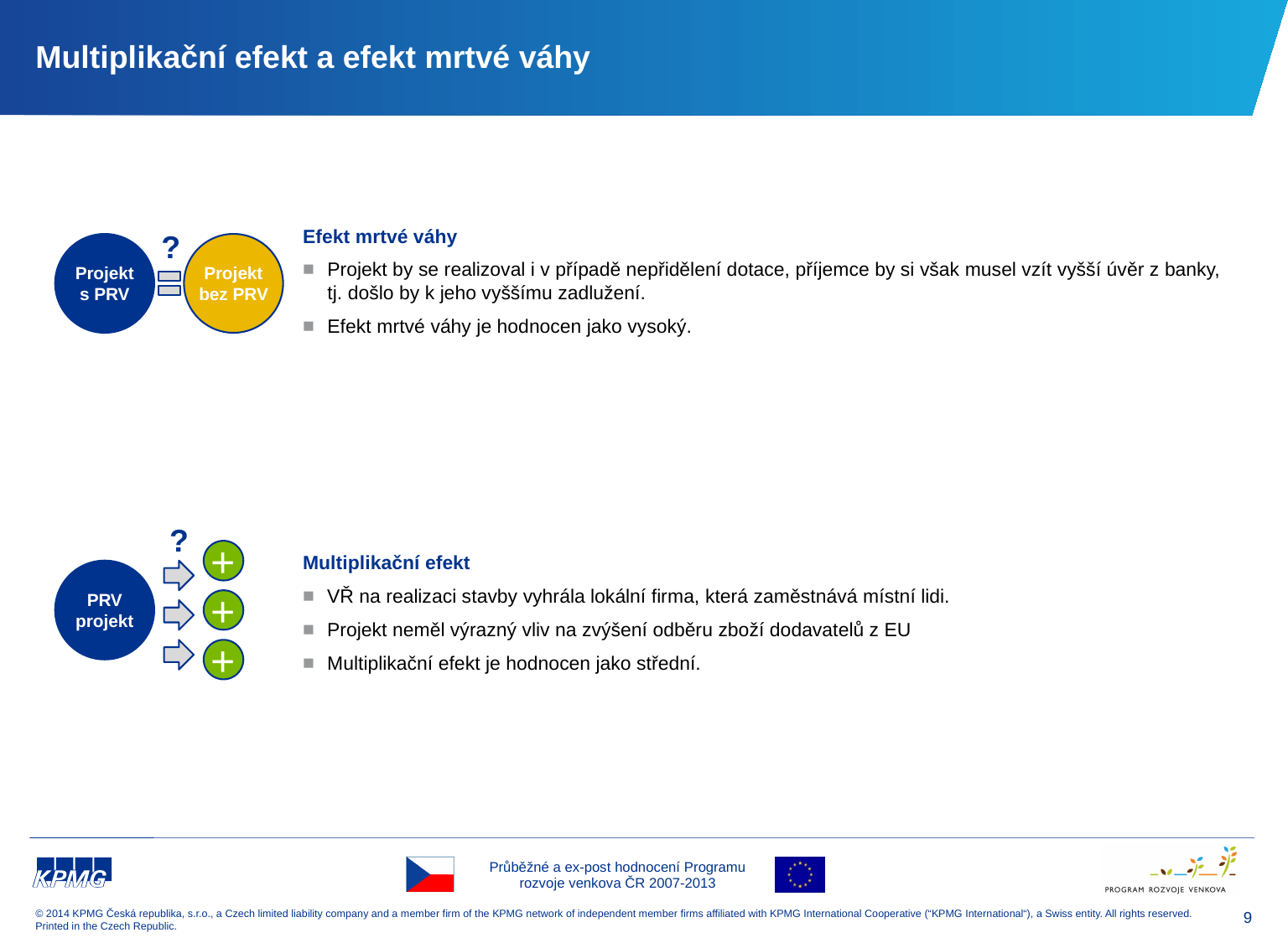

# Multiplikační efekt a efekt mrtvé váhy
Efekt mrtvé váhy
Projekt by se realizoval i v případě nepřidělení dotace, příjemce by si však musel vzít vyšší úvěr z banky,
tj. došlo by k jeho vyššímu zadlužení.
Efekt mrtvé váhy je hodnocen jako vysoký.
?
Projekt s PRV
Projekt bez PRV

?
+
Multiplikační efekt
VŘ na realizaci stavby vyhrála lokální firma, která zaměstnává místní lidi.
Projekt neměl výrazný vliv na zvýšení odběru zboží dodavatelů z EU
Multiplikační efekt je hodnocen jako střední.
PRV projekt

+

+